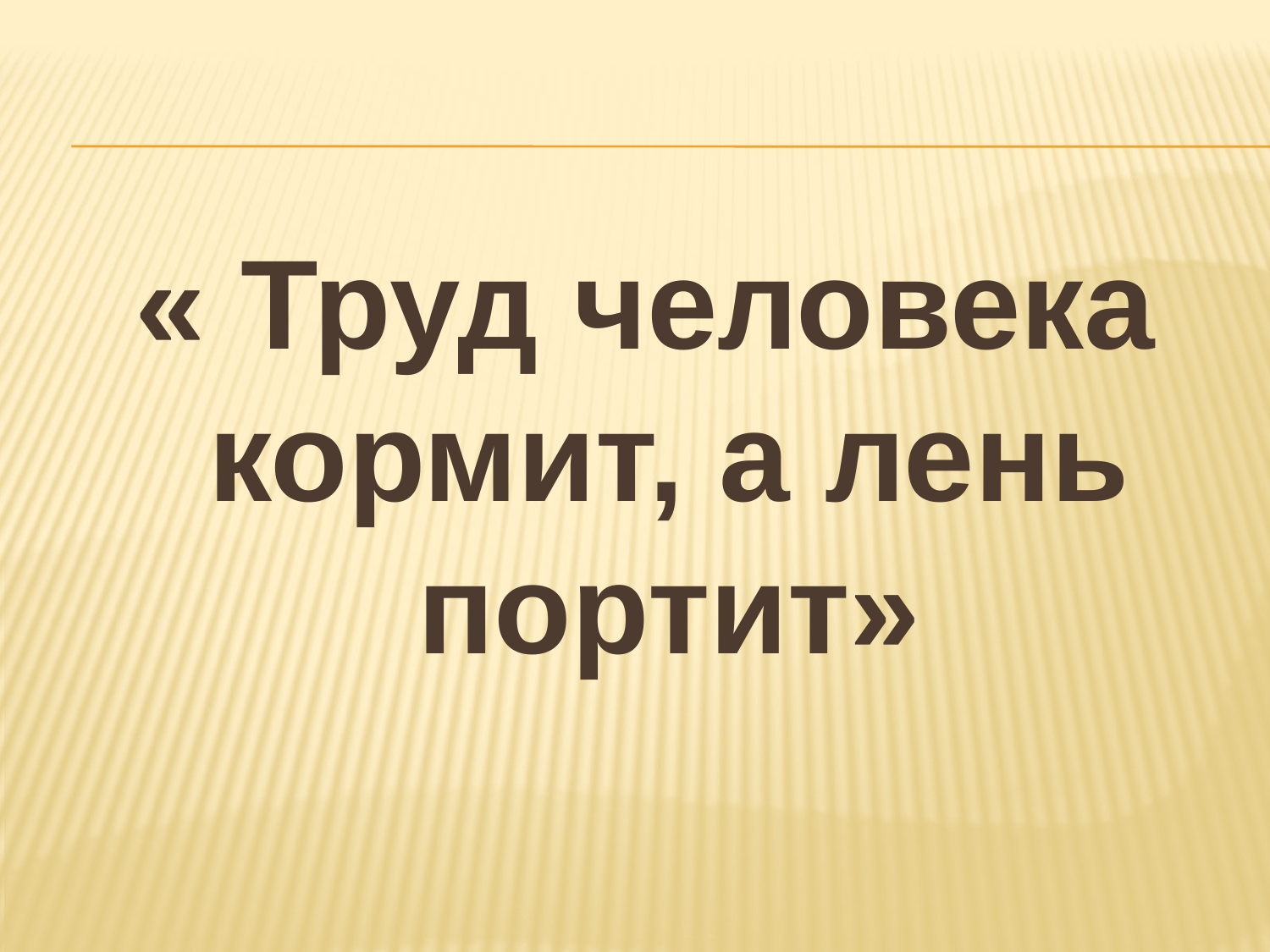

« Труд человека кормит, а лень портит»